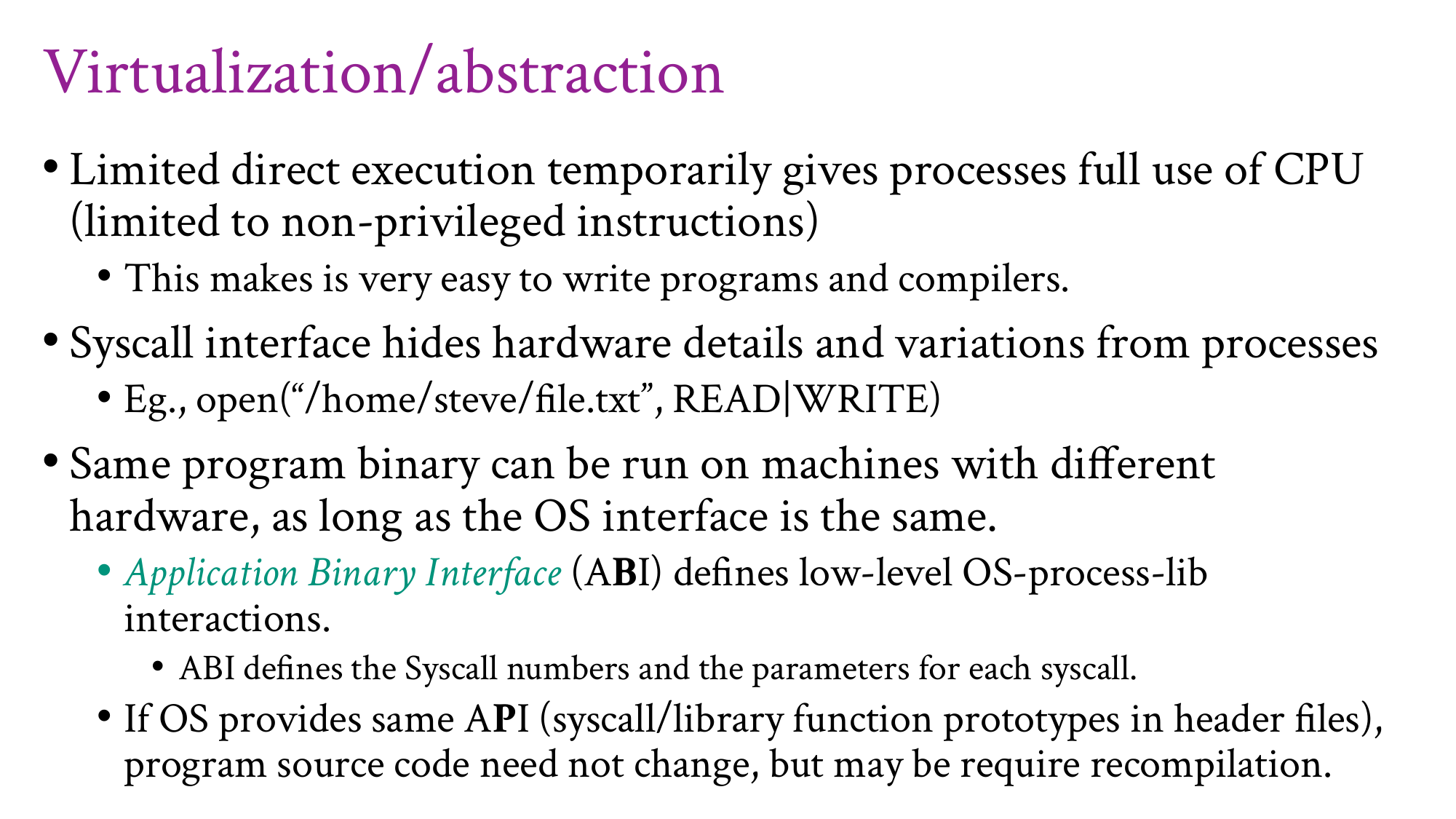

# Virtualization/abstraction
Limited direct execution temporarily gives processes full use of CPU  (limited to non-privileged instructions)
This makes is very easy to write programs and compilers.
Syscall interface hides hardware details and variations from processes
Eg., open(“/home/steve/file.txt”, READ|WRITE)
Same program binary can be run on machines with different hardware, as long as the OS interface is the same.
Application Binary Interface (ABI) defines low-level OS-process-lib interactions.
ABI defines the Syscall numbers and the parameters for each syscall.
If OS provides same API (syscall/library function prototypes in header files), program source code need not change, but may be require recompilation.